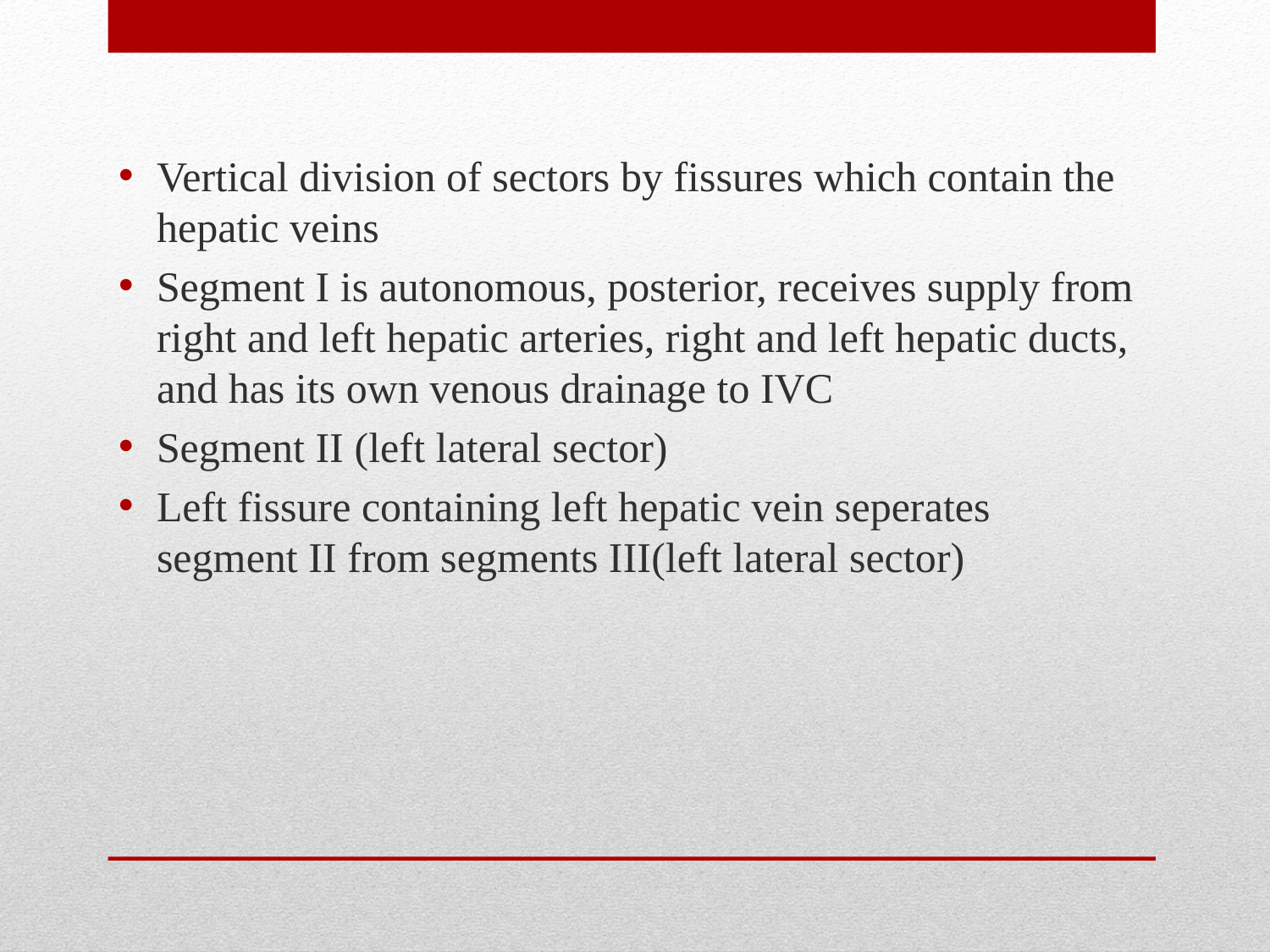

Vertical division of sectors by fissures which contain the hepatic veins
Segment I is autonomous, posterior, receives supply from right and left hepatic arteries, right and left hepatic ducts, and has its own venous drainage to IVC
Segment II (left lateral sector)
Left fissure containing left hepatic vein seperates segment II from segments III(left lateral sector)
#